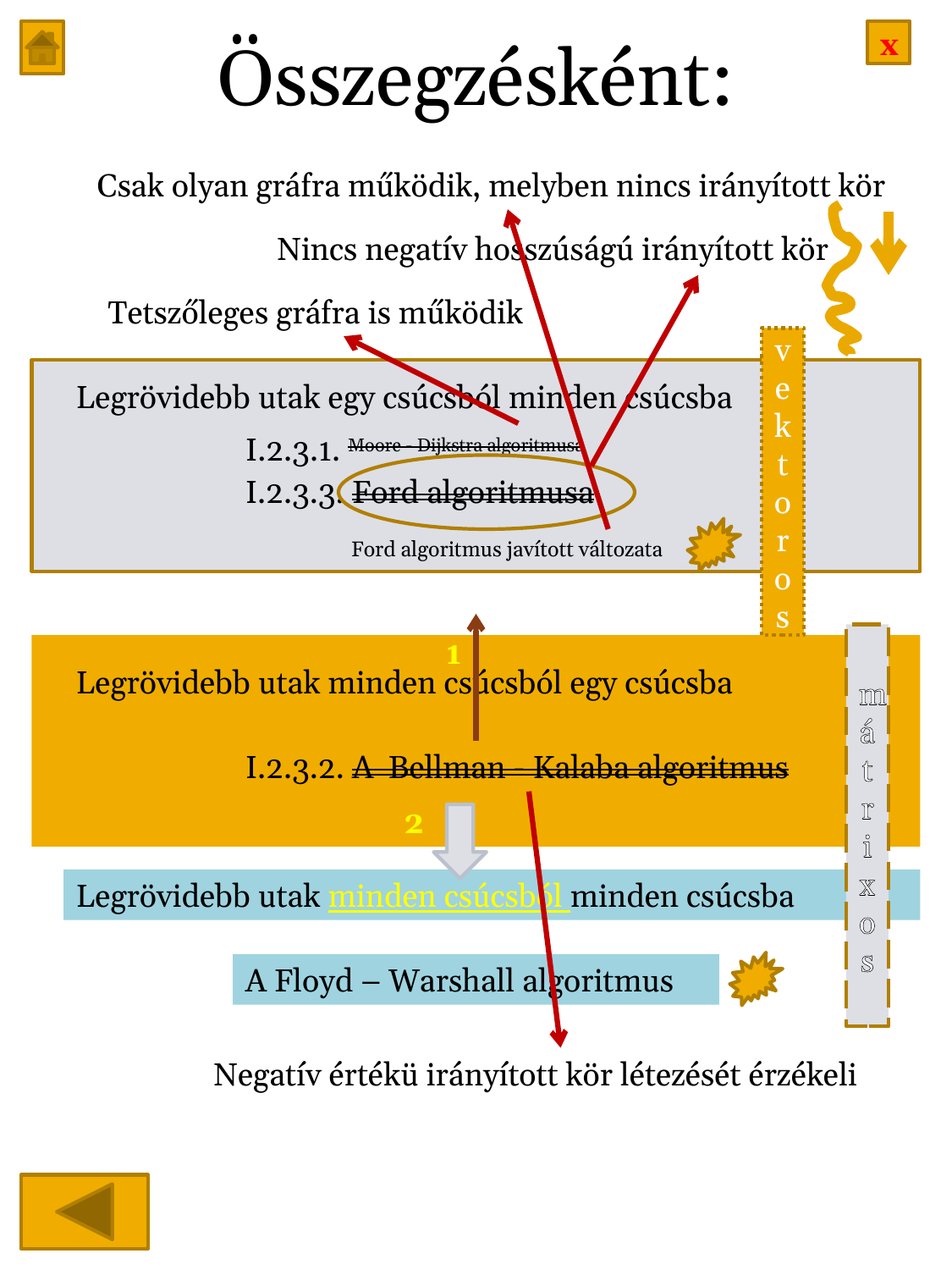

# Összegzésként:
Csak olyan gráfra működik, melyben nincs irányított kör

Nincs negatív hosszúságú irányított kör
Tetszőleges gráfra is működik
vektoros

Legrövidebb utak egy csúcsból minden csúcsba
I.2.3.1. Moore - Dijkstra algoritmusa

I.2.3.3. Ford algoritmusa

Ford algoritmus javított változata
mátrixos
1

Legrövidebb utak minden csúcsból egy csúcsba
I.2.3.2. A  Bellman - Kalaba algoritmus
2

Legrövidebb utak minden csúcsból minden csúcsba
A Floyd – Warshall algoritmus

Negatív értékü irányított kör létezését érzékeli